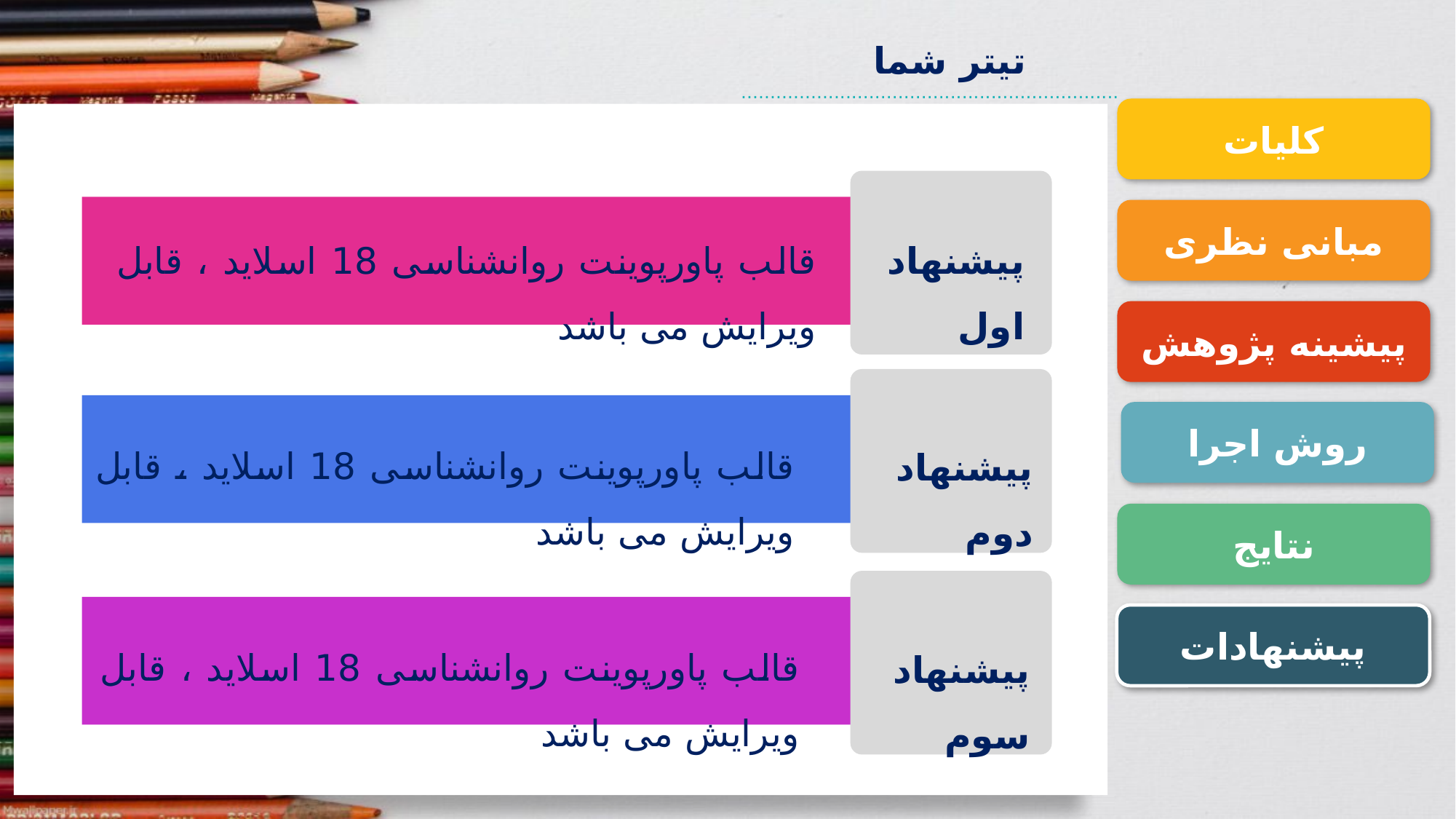

تیتر شما
.................................................................
مقدمه

کلیات

مبانی نظری
قالب پاورپوينت روانشناسی 18 اسلاید ، قابل ویرایش می باشد
پیشنهاد اول

پیشینه پژوهش

روش اجرا

قالب پاورپوينت روانشناسی 18 اسلاید ، قابل ویرایش می باشد
پیشنهاد دوم

نتایج

پیشنهادات
قالب پاورپوينت روانشناسی 18 اسلاید ، قابل ویرایش می باشد
پیشنهاد سوم